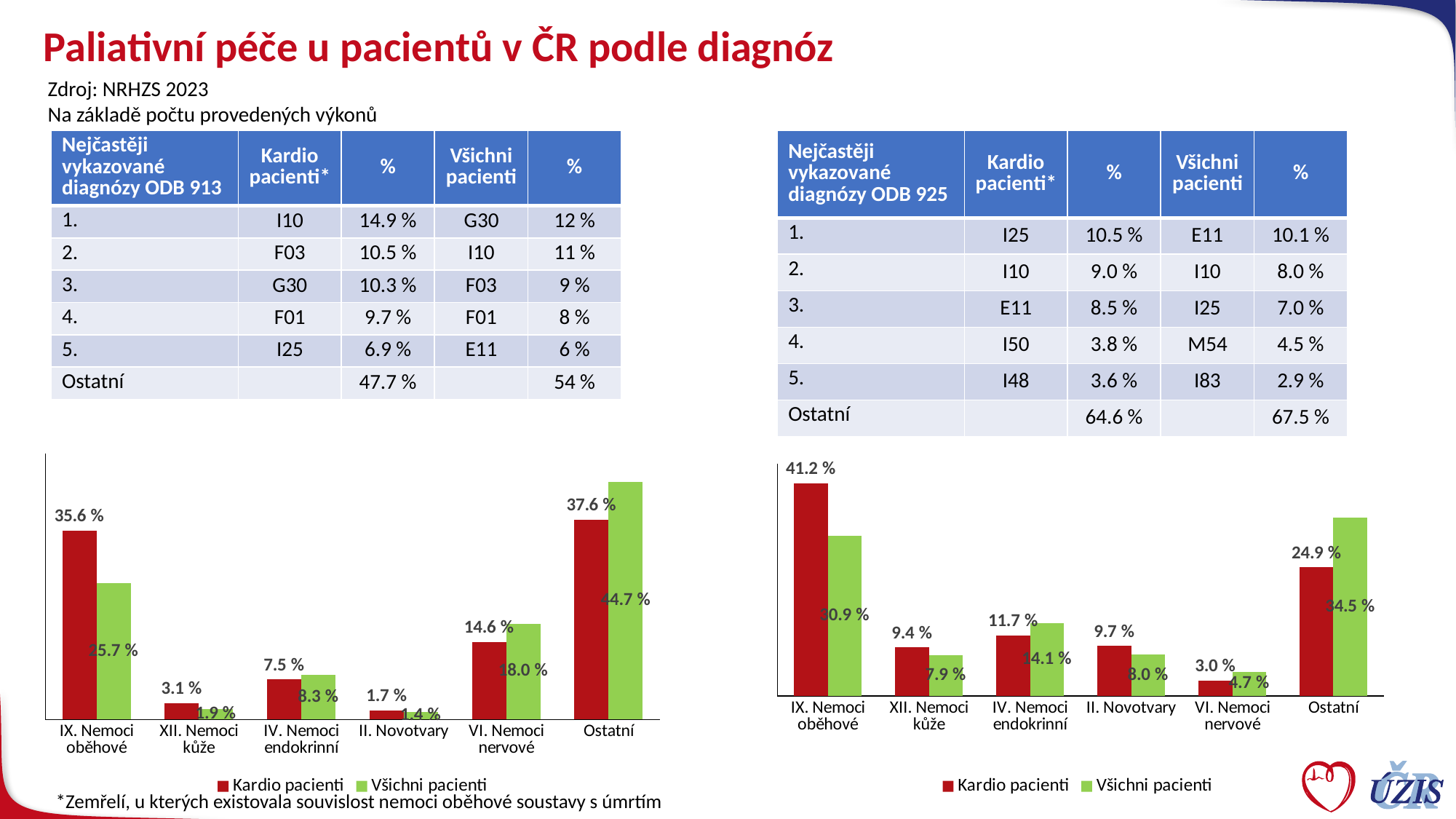

# Paliativní péče u pacientů v ČR podle diagnóz
Zdroj: NRHZS 2023
Na základě počtu provedených výkonů
| Nejčastěji vykazované diagnózy ODB 913 | Kardio pacienti\* | % | Všichni pacienti | % |
| --- | --- | --- | --- | --- |
| 1. | I10 | 14.9 % | G30 | 12 % |
| 2. | F03 | 10.5 % | I10 | 11 % |
| 3. | G30 | 10.3 % | F03 | 9 % |
| 4. | F01 | 9.7 % | F01 | 8 % |
| 5. | I25 | 6.9 % | E11 | 6 % |
| Ostatní |  | 47.7 % |  | 54 % |
| Nejčastěji vykazované diagnózy ODB 925 | Kardio pacienti\* | % | Všichni pacienti | % |
| --- | --- | --- | --- | --- |
| 1. | I25 | 10.5 % | E11 | 10.1 % |
| 2. | I10 | 9.0 % | I10 | 8.0 % |
| 3. | E11 | 8.5 % | I25 | 7.0 % |
| 4. | I50 | 3.8 % | M54 | 4.5 % |
| 5. | I48 | 3.6 % | I83 | 2.9 % |
| Ostatní |  | 64.6 % |  | 67.5 % |

### Chart

| Category | Kardio pacienti | Všichni pacienti |
|---|---|---|
| IX. Nemoci oběhové | 0.35584597842294535 | 0.2565306048576841 |
| XII. Nemoci kůže | 0.03087448469432506 | 0.018943278755776494 |
| IV. Nemoci endokrinní | 0.0749934216296816 | 0.08326596604688763 |
| II. Novotvary | 0.01692833961933164 | 0.01382738691345214 |
| VI. Nemoci nervové | 0.14560126304710114 | 0.1803834505725214 |
| Ostatní | 0.3757565125866152 | 0.44704931285367827 |

### Chart

| Category | Kardio pacienti | Všichni pacienti |
|---|---|---|
| IX. Nemoci oběhové | 0.41156314587185905 | 0.30944595278383835 |
| XII. Nemoci kůže | 0.09409333188295442 | 0.07865370280696218 |
| IV. Nemoci endokrinní | 0.11748069183074078 | 0.140903081183723 |
| II. Novotvary | 0.09730229522462744 | 0.07975820624289282 |
| VI. Nemoci nervové | 0.030403567932122268 | 0.046606780454097815 |
| Ostatní | 0.24915696725769607 | 0.3446322765284858 |
*Zemřelí, u kterých existovala souvislost nemoci oběhové soustavy s úmrtím